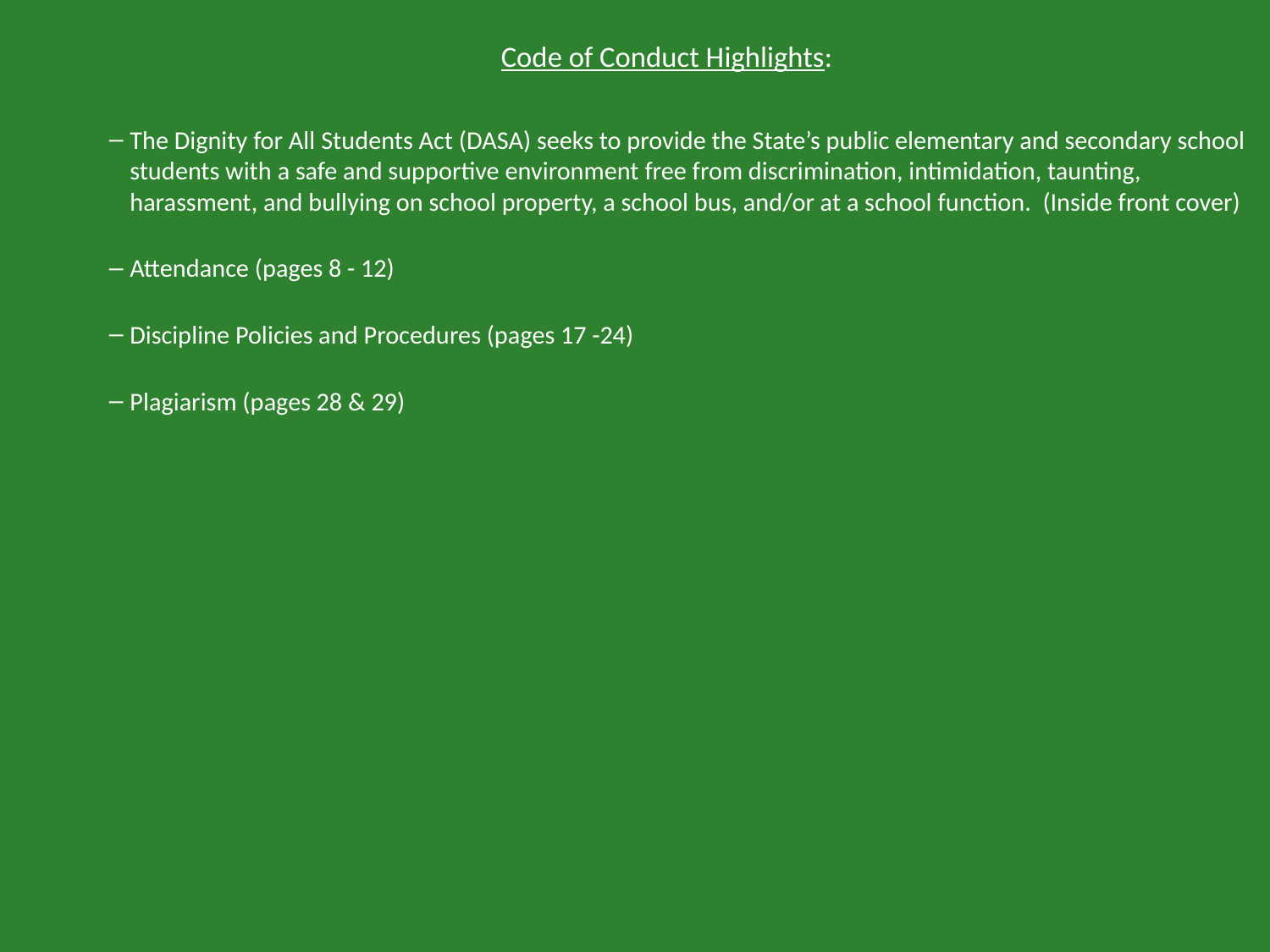

Code of Conduct Highlights:

The Dignity for All Students Act (DASA) seeks to provide the State’s public elementary and secondary school students with a safe and supportive environment free from discrimination, intimidation, taunting, harassment, and bullying on school property, a school bus, and/or at a school function.  (Inside front cover)
Attendance (pages 8 - 12)
Discipline Policies and Procedures (pages 17 -24)
Plagiarism (pages 28 & 29)